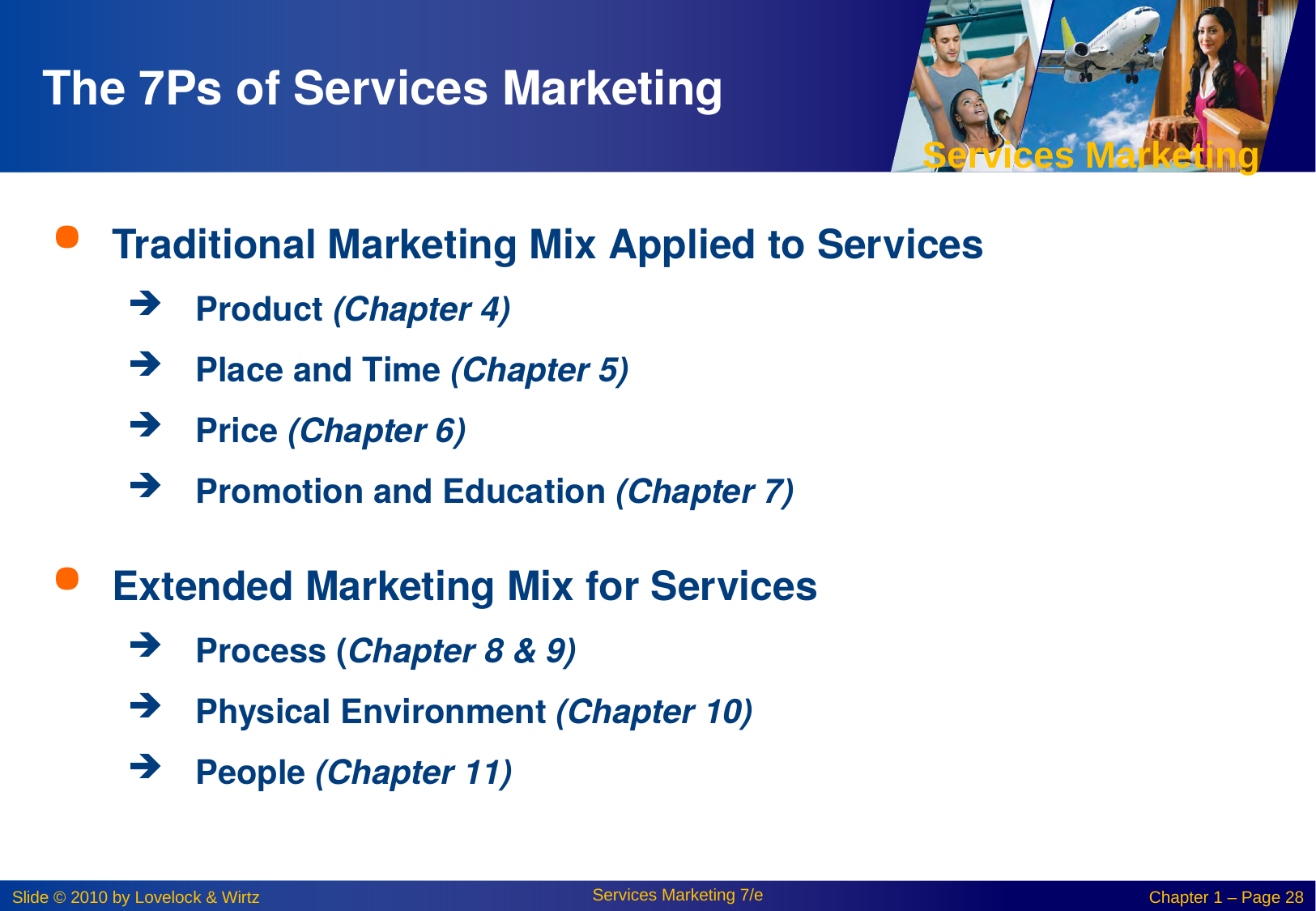

# The 7Ps of Services Marketing
Traditional Marketing Mix Applied to Services
Product (Chapter 4)
Place and Time (Chapter 5)
Price (Chapter 6)
Promotion and Education (Chapter 7)
Extended Marketing Mix for Services
Process (Chapter 8 & 9)
Physical Environment (Chapter 10)
People (Chapter 11)